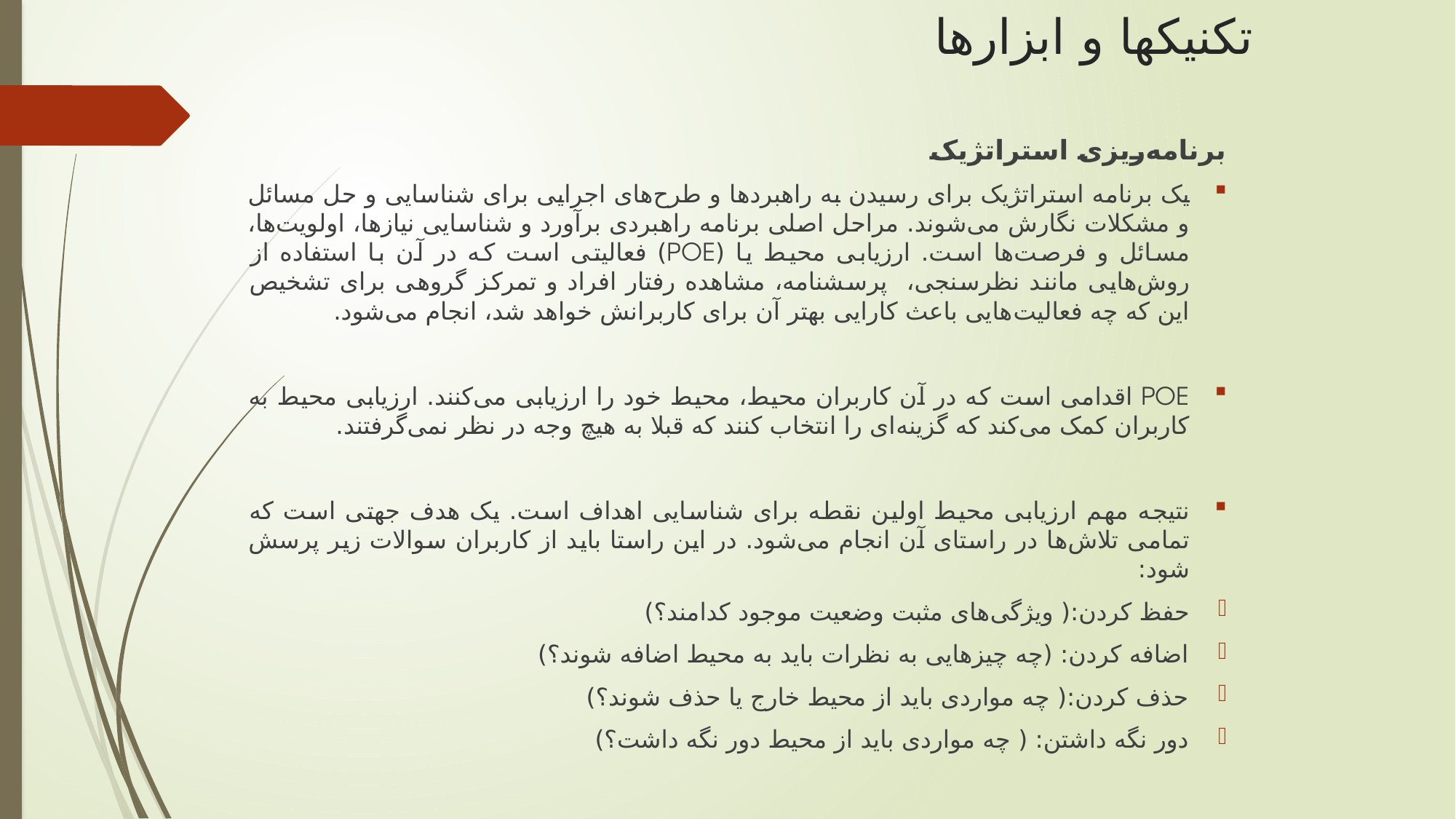

# تکنیکها و ابزارها
برنامه‌ریزی استراتژیک
یک برنامه استراتژیک برای رسیدن به راهبردها و طرح‌های اجرایی برای شناسایی و حل مسائل و مشکلات نگارش می‌شوند. مراحل اصلی برنامه راهبردی برآورد و شناسایی نیازها، اولویت‌ها، مسائل و فرصت‌ها است. ارزیابی محیط یا (POE) فعالیتی است که در آن با استفاده از روش‌هایی مانند نظرسنجی،  پرسشنامه، مشاهده رفتار افراد و تمرکز گروهی برای تشخیص این که چه فعالیت‌هایی باعث کارایی بهتر آن برای کاربرانش خواهد شد، انجام می‌شود.

POE اقدامی است که در آن کاربران محیط، محیط خود را ارزیابی می‌کنند. ارزیابی محیط به کاربران کمک می‌کند که گزینه‌ای را انتخاب کنند که قبلا به هیچ وجه در نظر نمی‌گرفتند.

نتیجه مهم ارزیابی محیط اولین نقطه برای شناسایی اهداف است. یک هدف جهتی است که تمامی تلاش‌ها در راستای آن انجام می‌شود. در این راستا باید از کاربران سوالات زیر پرسش شود:
حفظ کردن:( ویژگی‌های مثبت وضعیت موجود کدامند؟)
اضافه کردن: (چه چیزهایی به نظرات باید به محیط اضافه شوند؟)
حذف کردن:( چه مواردی باید از محیط خارج یا حذف شوند؟)
دور نگه داشتن: ( چه مواردی باید از محیط دور نگه داشت؟)